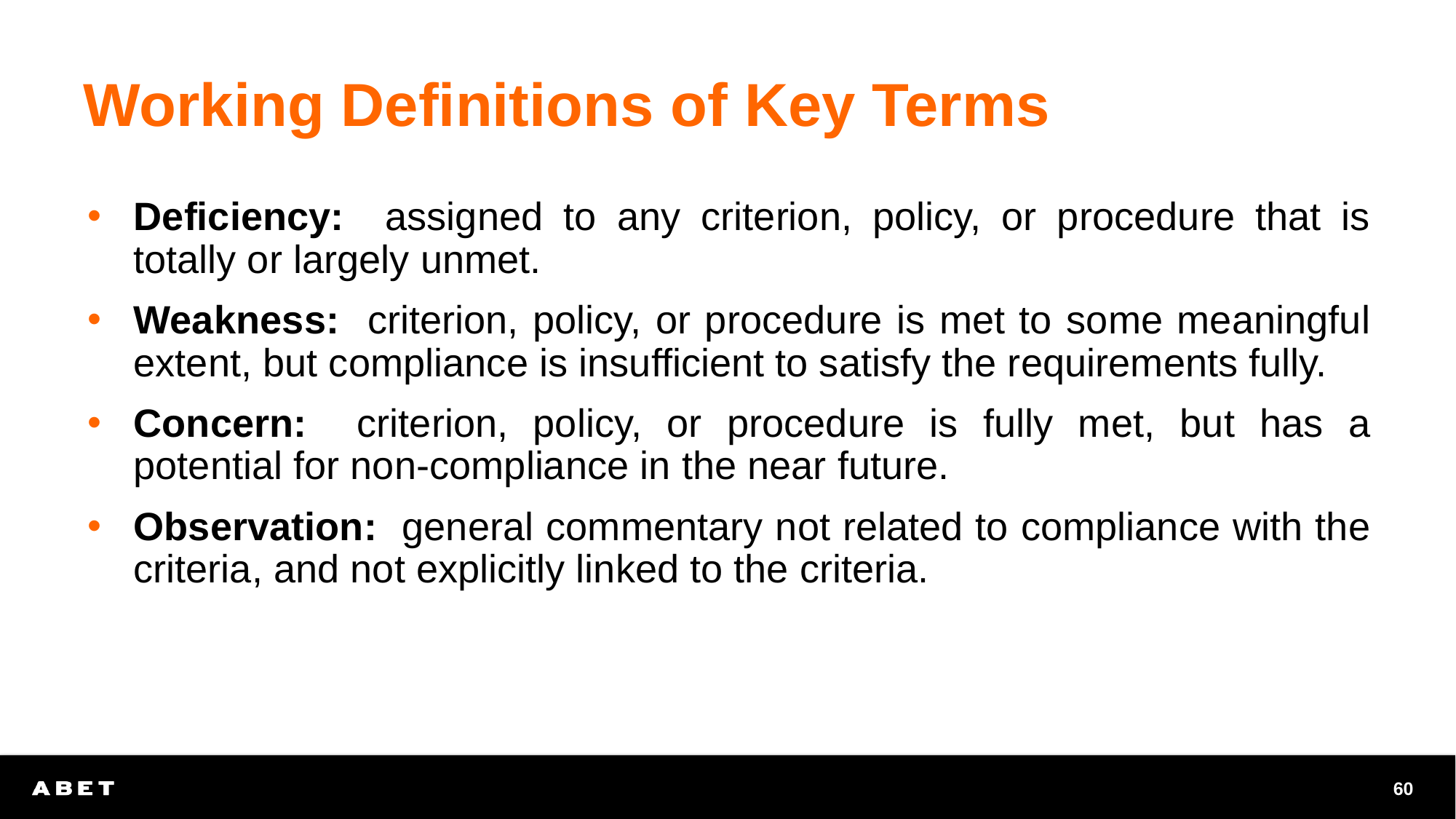

# Working Definitions of Key Terms
Deficiency:  assigned to any criterion, policy, or procedure that is totally or largely unmet.
Weakness:  criterion, policy, or procedure is met to some meaningful extent, but compliance is insufficient to satisfy the requirements fully.
Concern:  criterion, policy, or procedure is fully met, but has a potential for non-compliance in the near future.
Observation:  general commentary not related to compliance with the criteria, and not explicitly linked to the criteria.